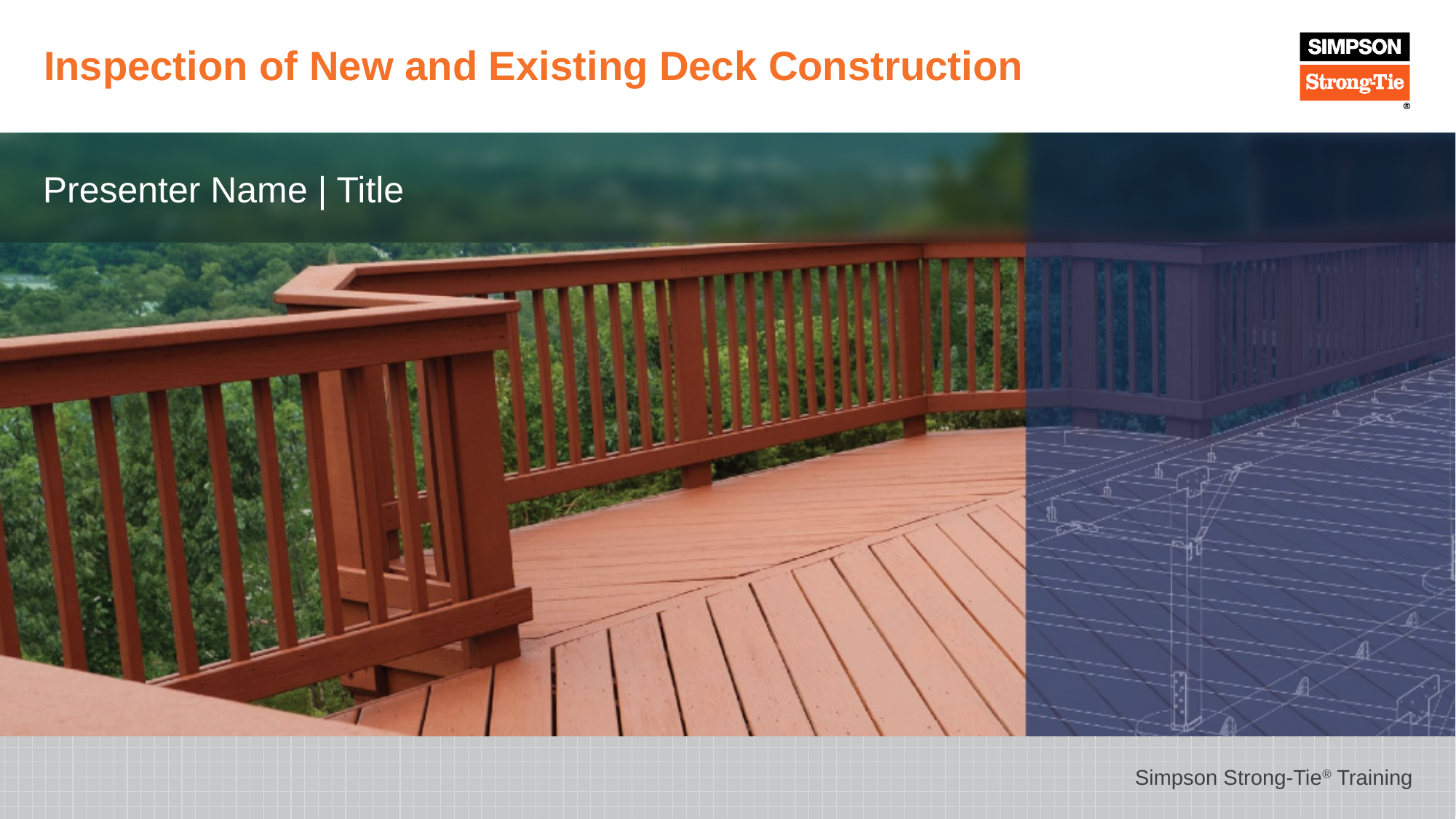

# Inspection of New and Existing Deck Construction
Presenter Name | Title
Simpson Strong-Tie® Training